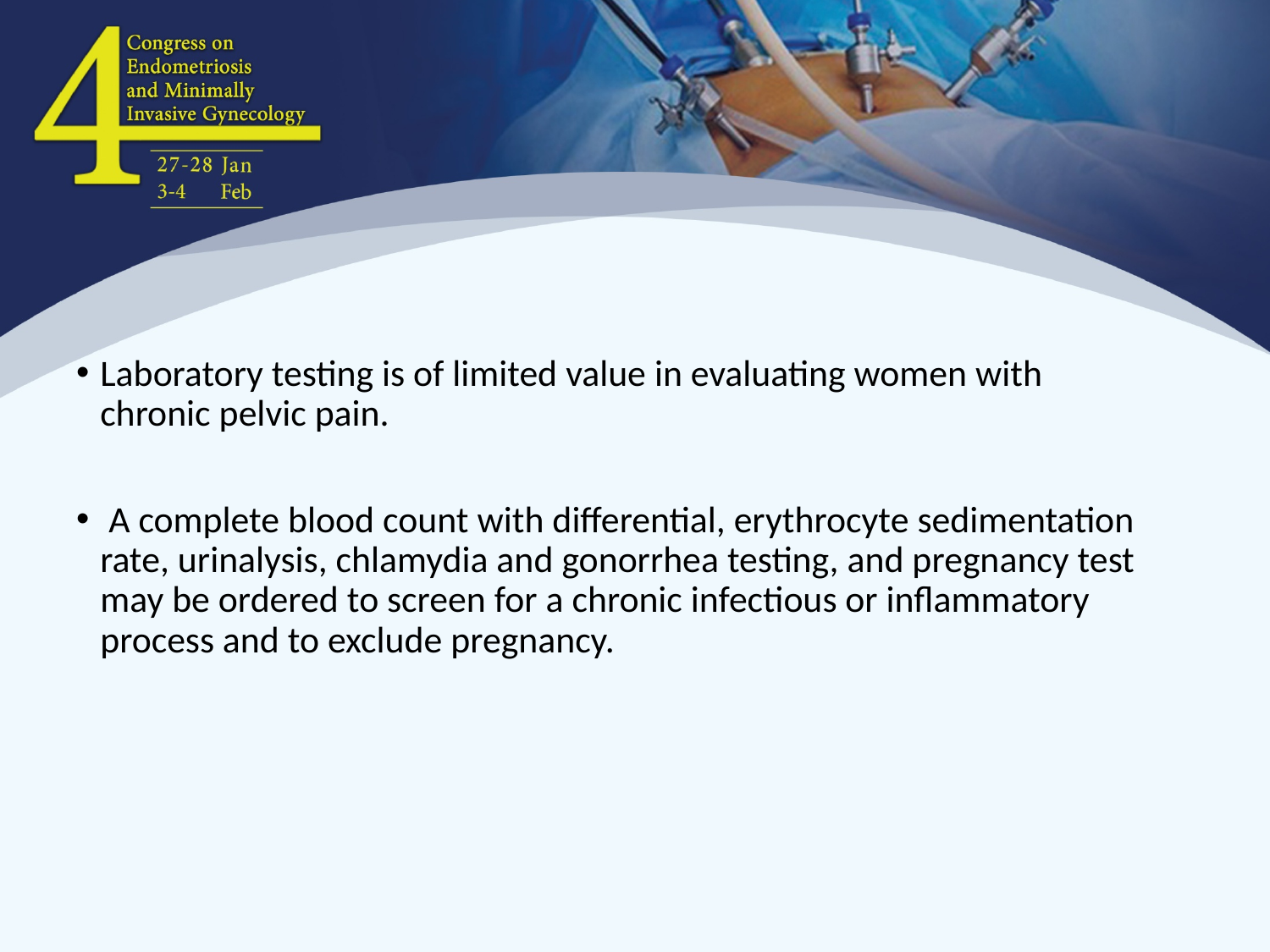

Laboratory testing is of limited value in evaluating women with chronic pelvic pain.

 A complete blood count with differential, erythrocyte sedimentation rate, urinalysis, chlamydia and gonorrhea testing, and pregnancy test may be ordered to screen for a chronic infectious or inflammatory process and to exclude pregnancy.